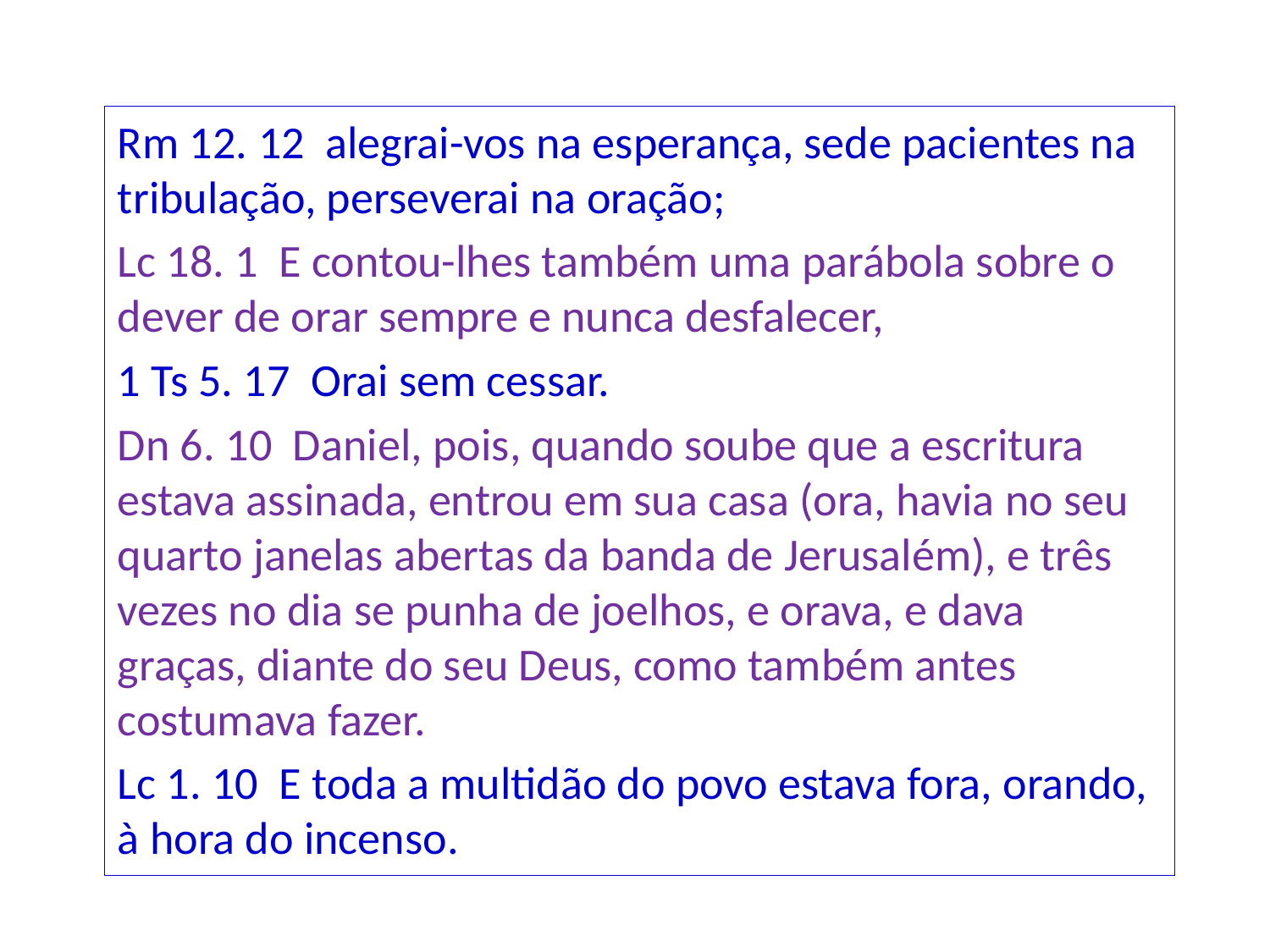

Rm 12. 12  alegrai-vos na esperança, sede pacientes na tribulação, perseverai na oração;
Lc 18. 1  E contou-lhes também uma parábola sobre o dever de orar sempre e nunca desfalecer,
1 Ts 5. 17  Orai sem cessar.
Dn 6. 10  Daniel, pois, quando soube que a escritura estava assinada, entrou em sua casa (ora, havia no seu quarto janelas abertas da banda de Jerusalém), e três vezes no dia se punha de joelhos, e orava, e dava graças, diante do seu Deus, como também antes costumava fazer.
Lc 1. 10  E toda a multidão do povo estava fora, orando, à hora do incenso.